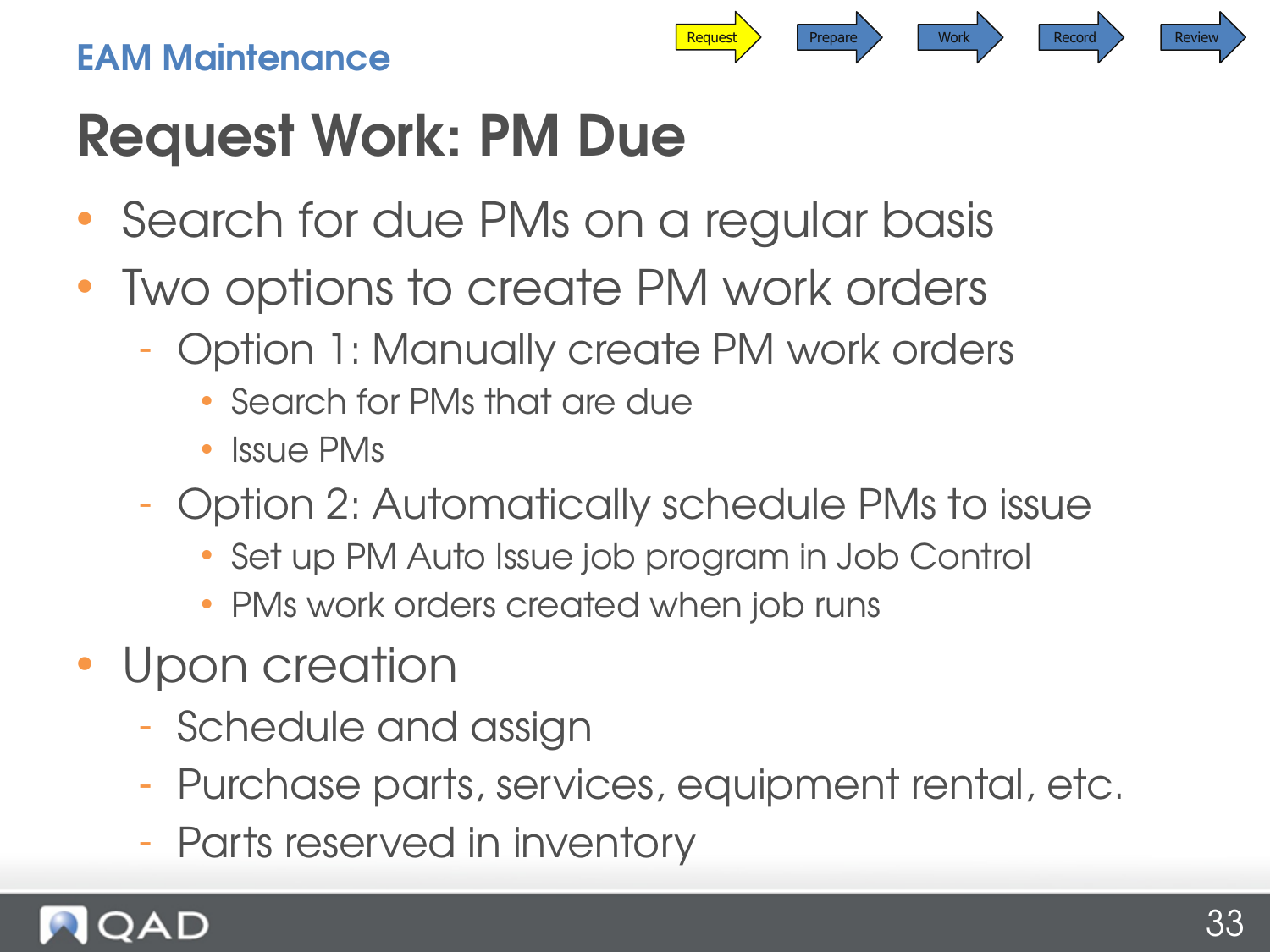

Request
Prepare
Work
Record
Review
EAM Maintenance
# Request Work: PM Due
Search for due PMs on a regular basis
Two options to create PM work orders
Option 1: Manually create PM work orders
Search for PMs that are due
Issue PMs
Option 2: Automatically schedule PMs to issue
Set up PM Auto Issue job program in Job Control
PMs work orders created when job runs
Upon creation
Schedule and assign
Purchase parts, services, equipment rental, etc.
Parts reserved in inventory
33